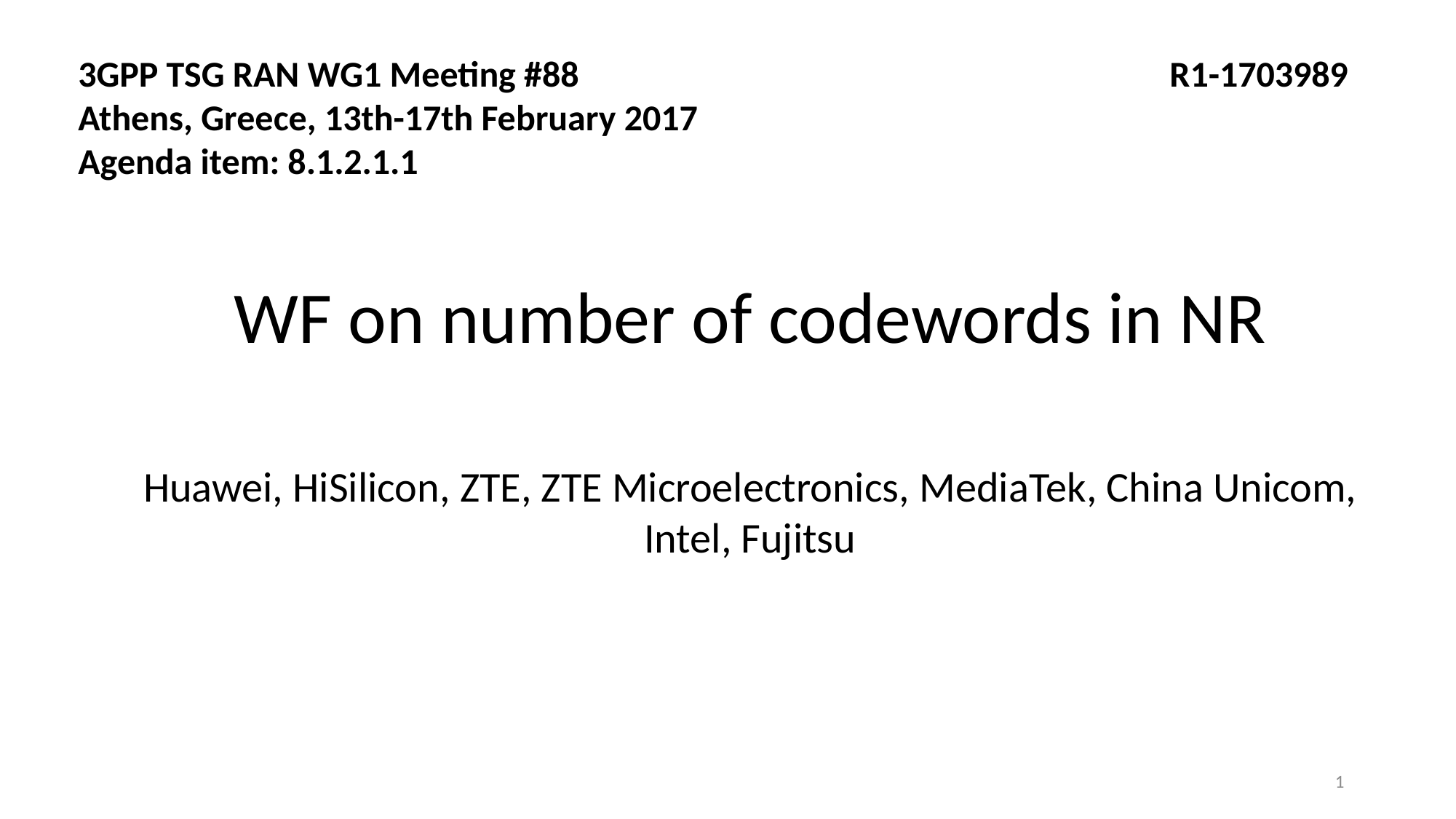

3GPP TSG RAN WG1 Meeting #88                                      			R1-1703989
Athens, Greece, 13th-17th February 2017
Agenda item: 8.1.2.1.1
WF on number of codewords in NR

Huawei, HiSilicon, ZTE, ZTE Microelectronics, MediaTek, China Unicom, Intel, Fujitsu
1